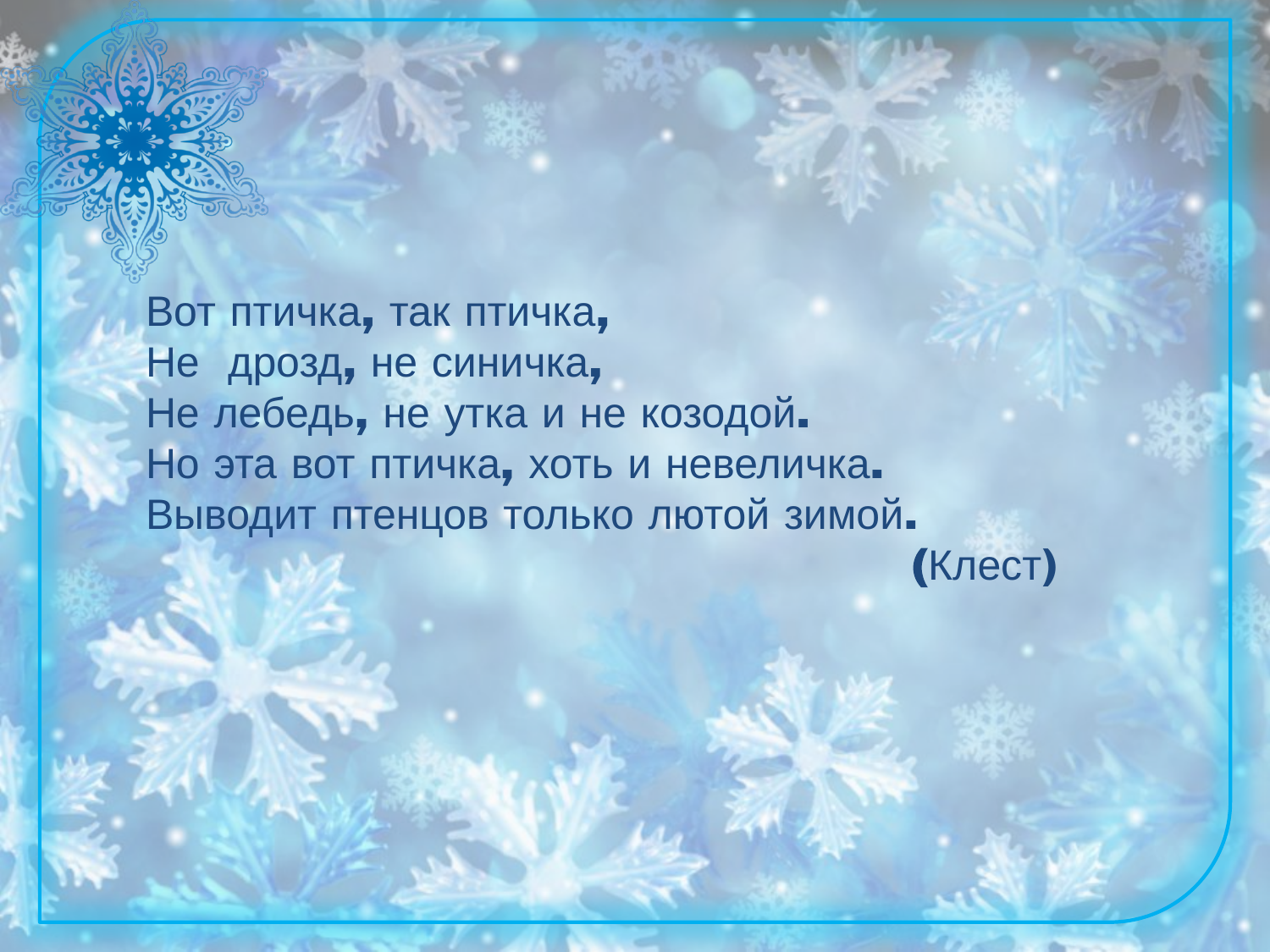

Вот птичка, так птичка,
 Не  дрозд, не синичка,
 Не лебедь, не утка и не козодой.
 Но эта вот птичка, хоть и невеличка.
 Выводит птенцов только лютой зимой.
                                                       (Клест)